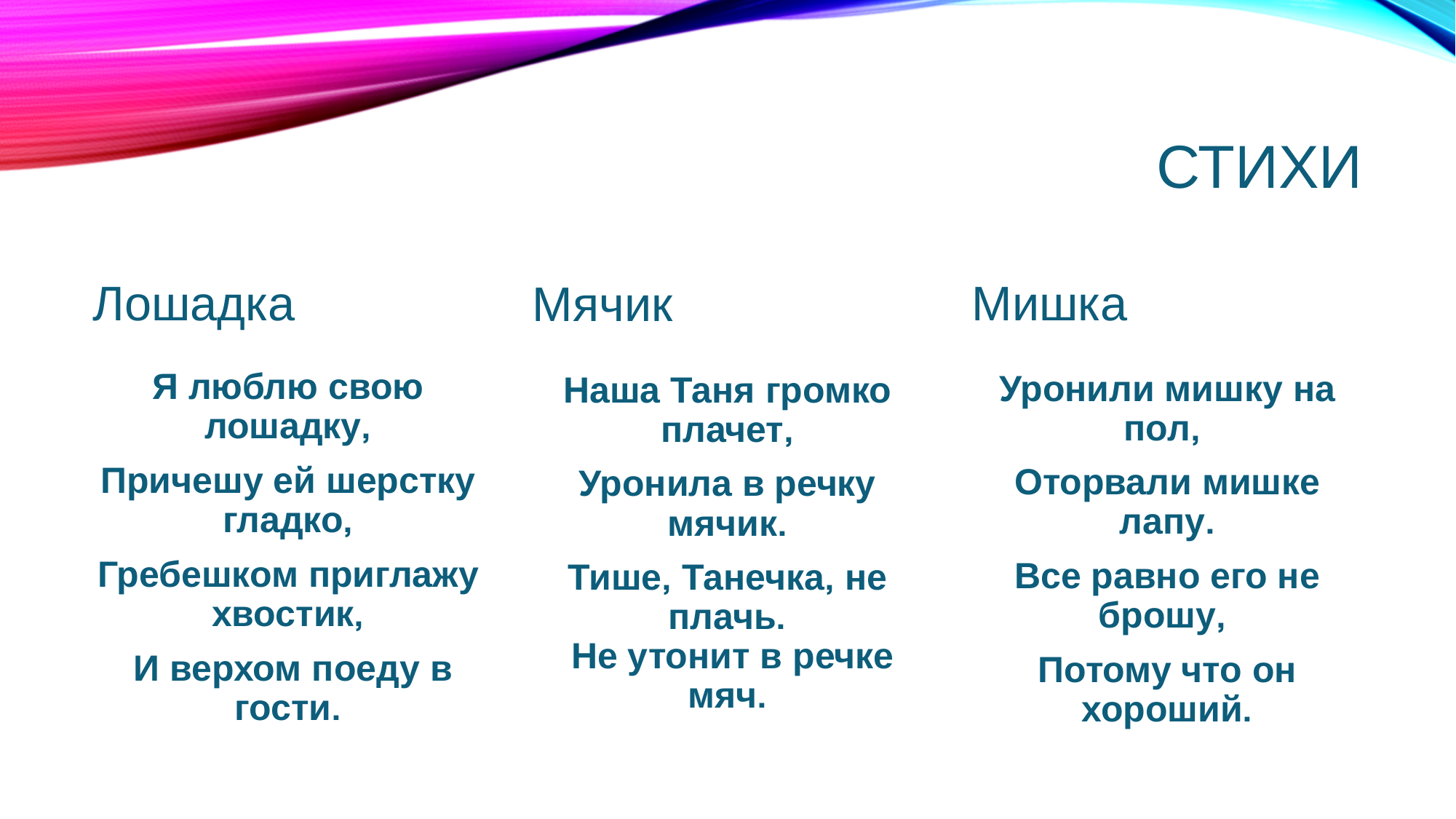

# Стихи
Мишка
Мячик
Лошадка
Я люблю свою лошадку,
Причешу ей шерстку гладко,
Гребешком приглажу хвостик,
 И верхом поеду в гости.

Уронили мишку на пол,
Оторвали мишке лапу.
Все равно его не брошу,
Потому что он хороший.

Наша Таня громко плачет,
Уронила в речку мячик.
Тише, Танечка, не плачь.
 Не утонит в речке мяч.